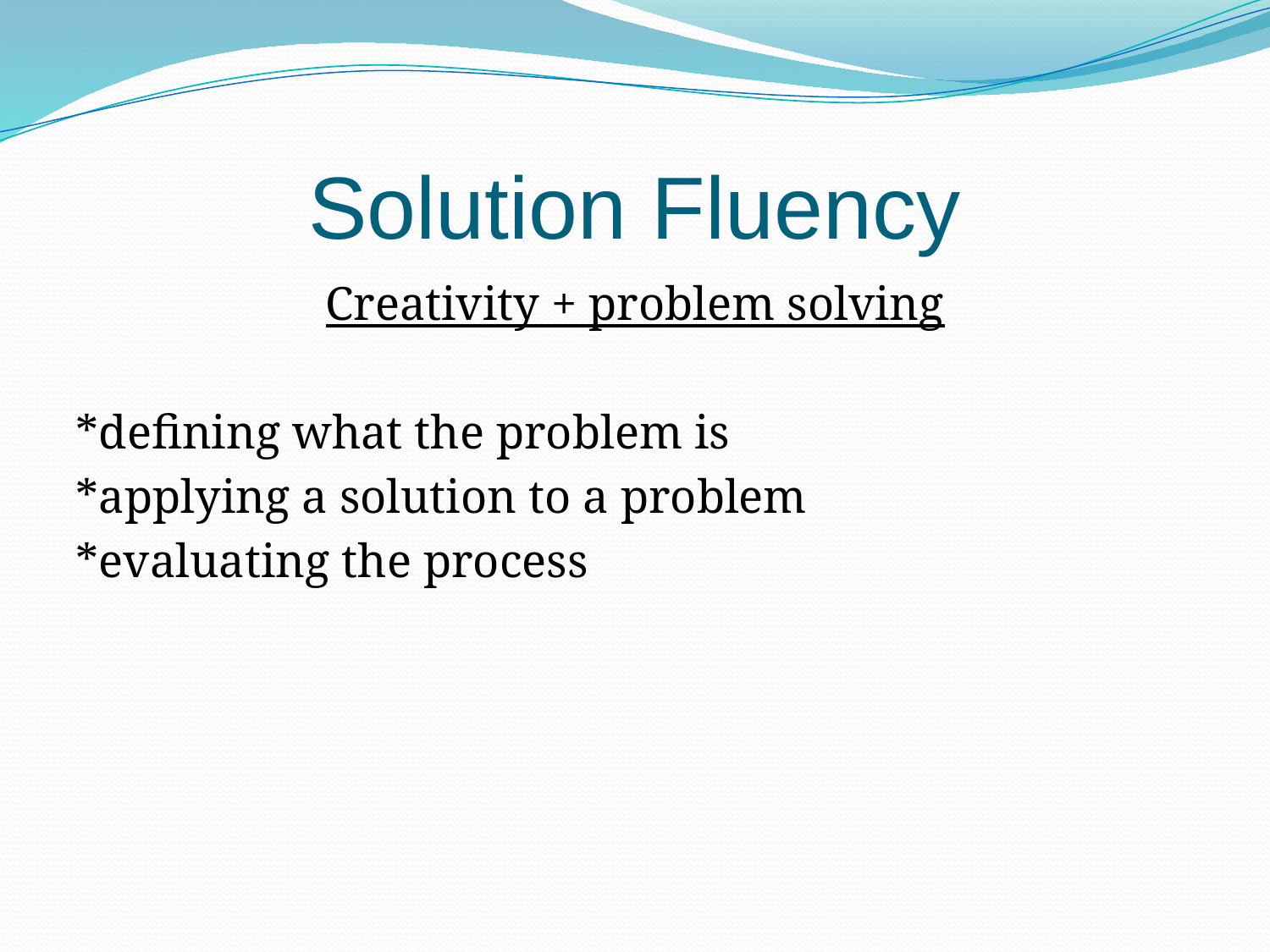

# Solution Fluency
Creativity + problem solving

*defining what the problem is
*applying a solution to a problem
*evaluating the process